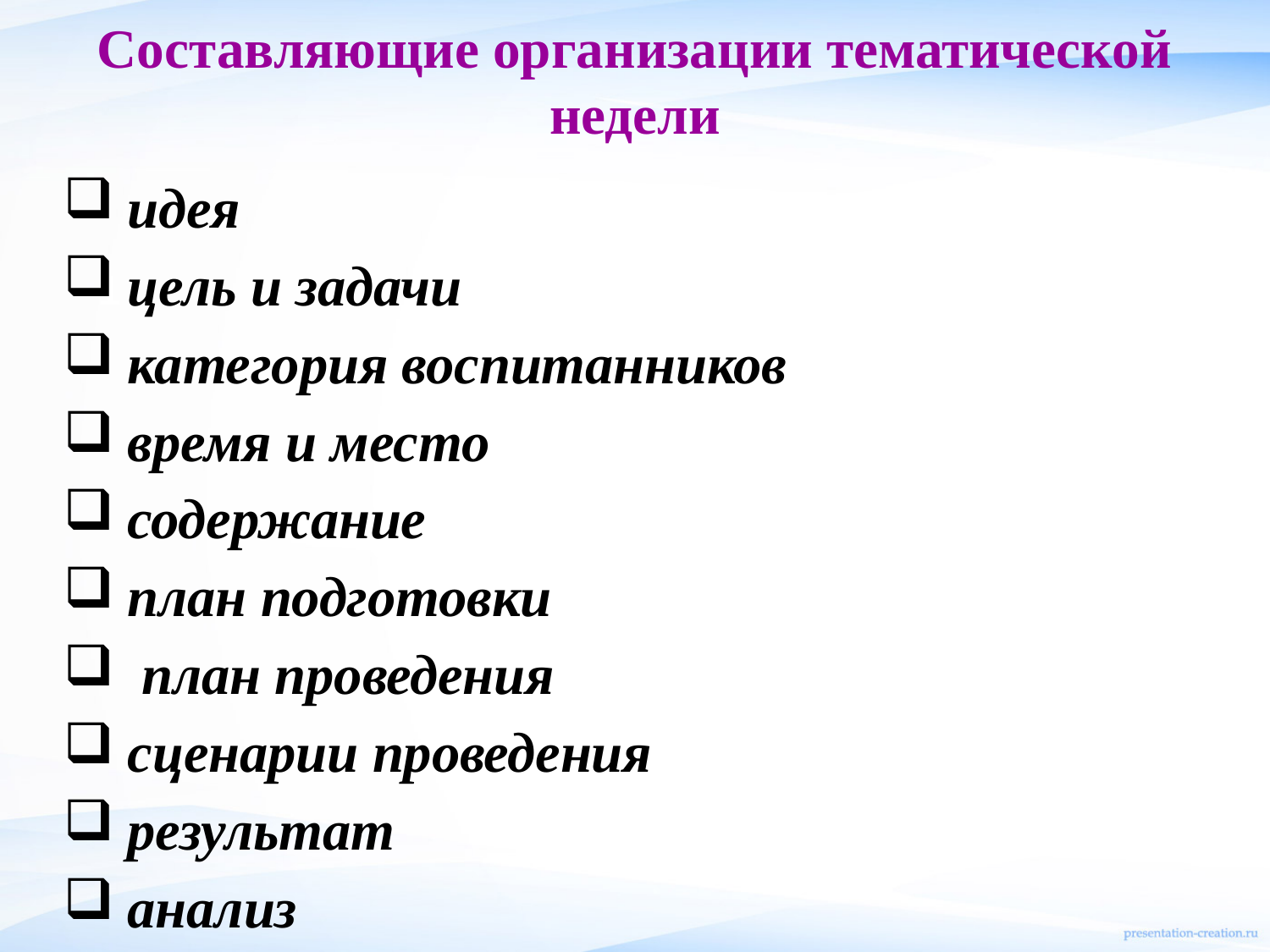

# Составляющие организации тематической недели
идея
цель и задачи
категория воспитанников
время и место
содержание
план подготовки
 план проведения
сценарии проведения
результат
анализ
1